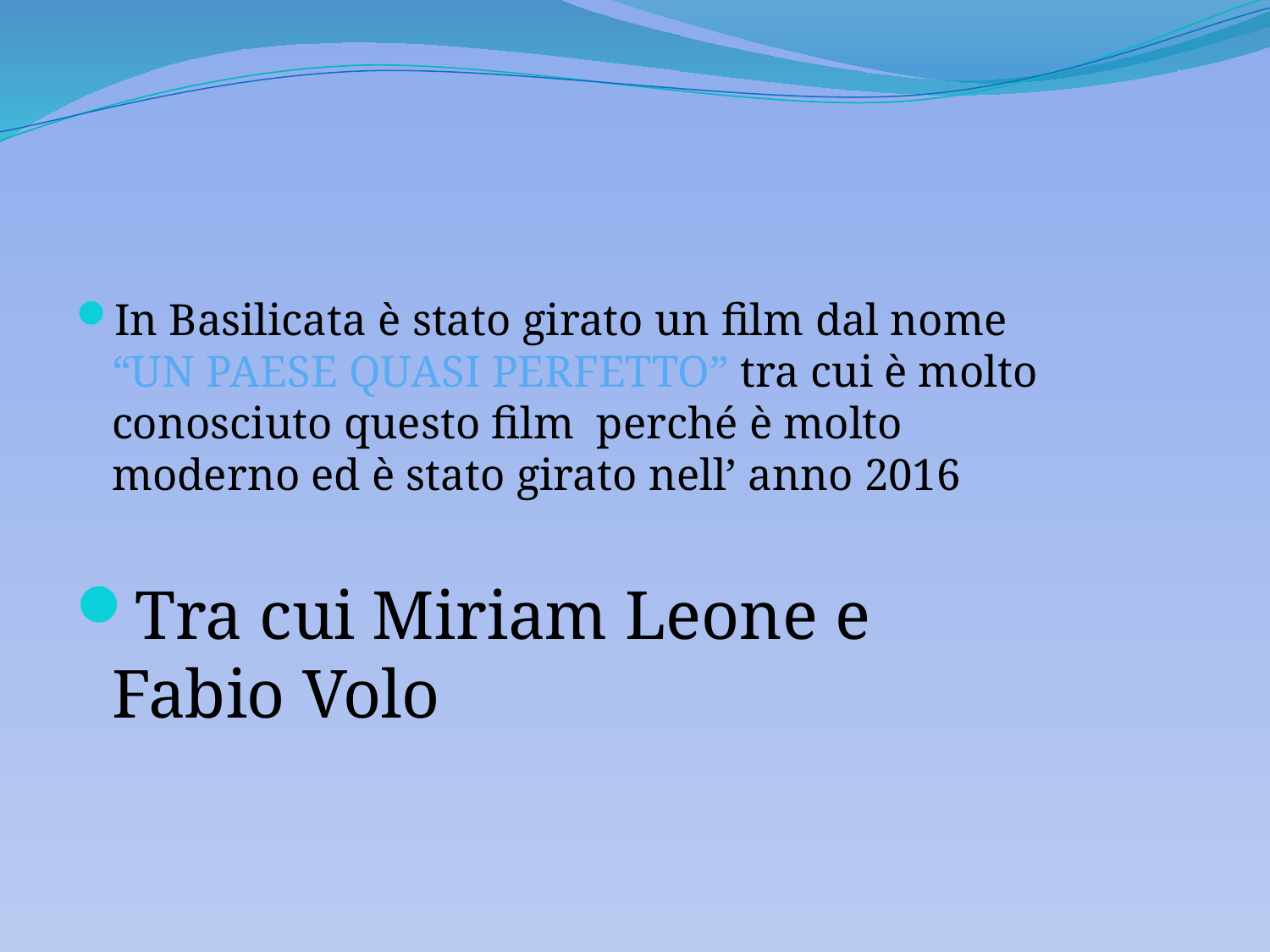

#
In Basilicata è stato girato un film dal nome “UN PAESE QUASI PERFETTO” tra cui è molto conosciuto questo film  perché è molto moderno ed è stato girato nell’ anno 2016

Tra cui Miriam Leone e Fabio Volo